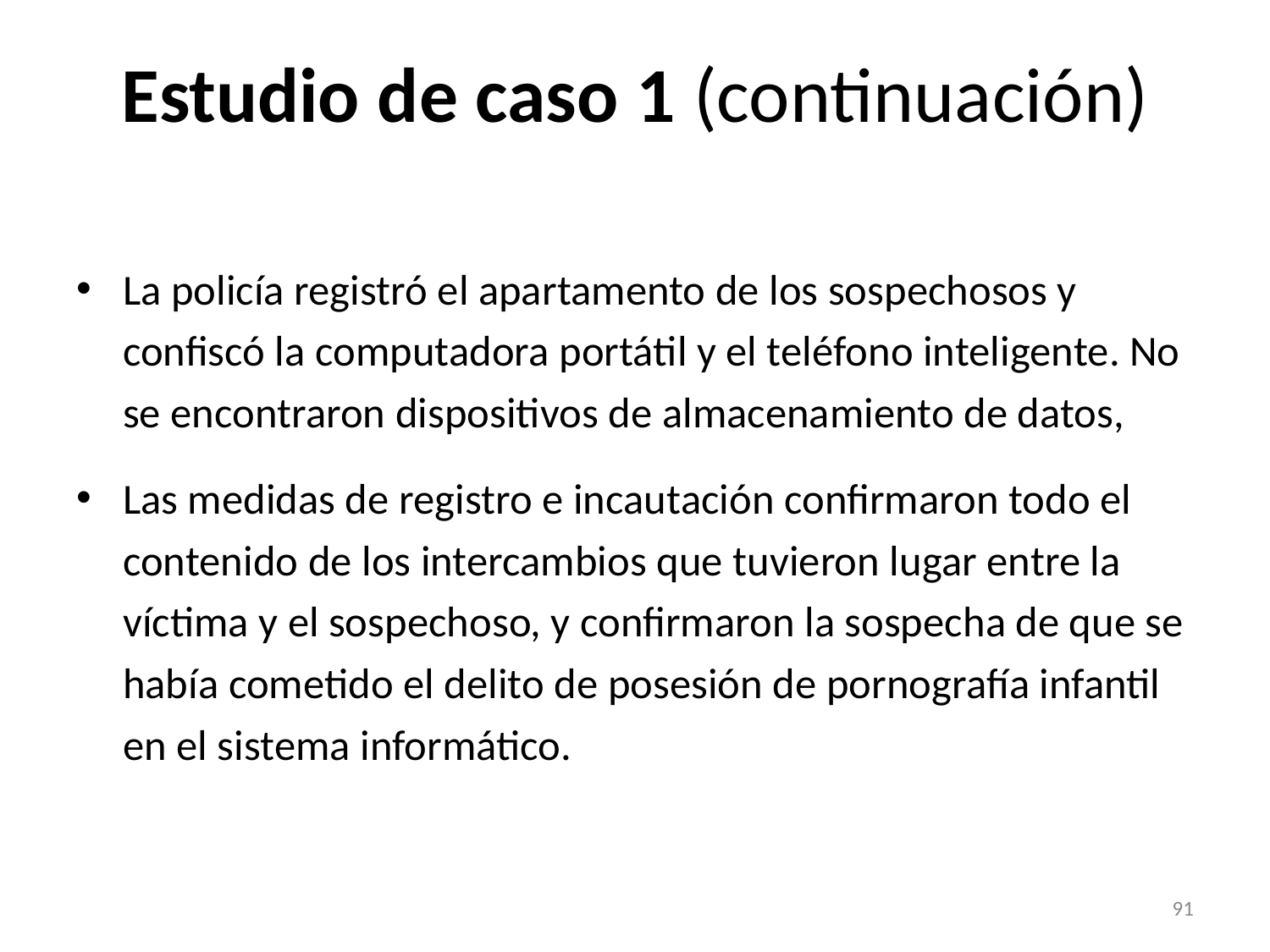

# Estudio de caso 1 (continuación)
La policía registró el apartamento de los sospechosos y confiscó la computadora portátil y el teléfono inteligente. No se encontraron dispositivos de almacenamiento de datos,
Las medidas de registro e incautación confirmaron todo el contenido de los intercambios que tuvieron lugar entre la víctima y el sospechoso, y confirmaron la sospecha de que se había cometido el delito de posesión de pornografía infantil en el sistema informático.

91